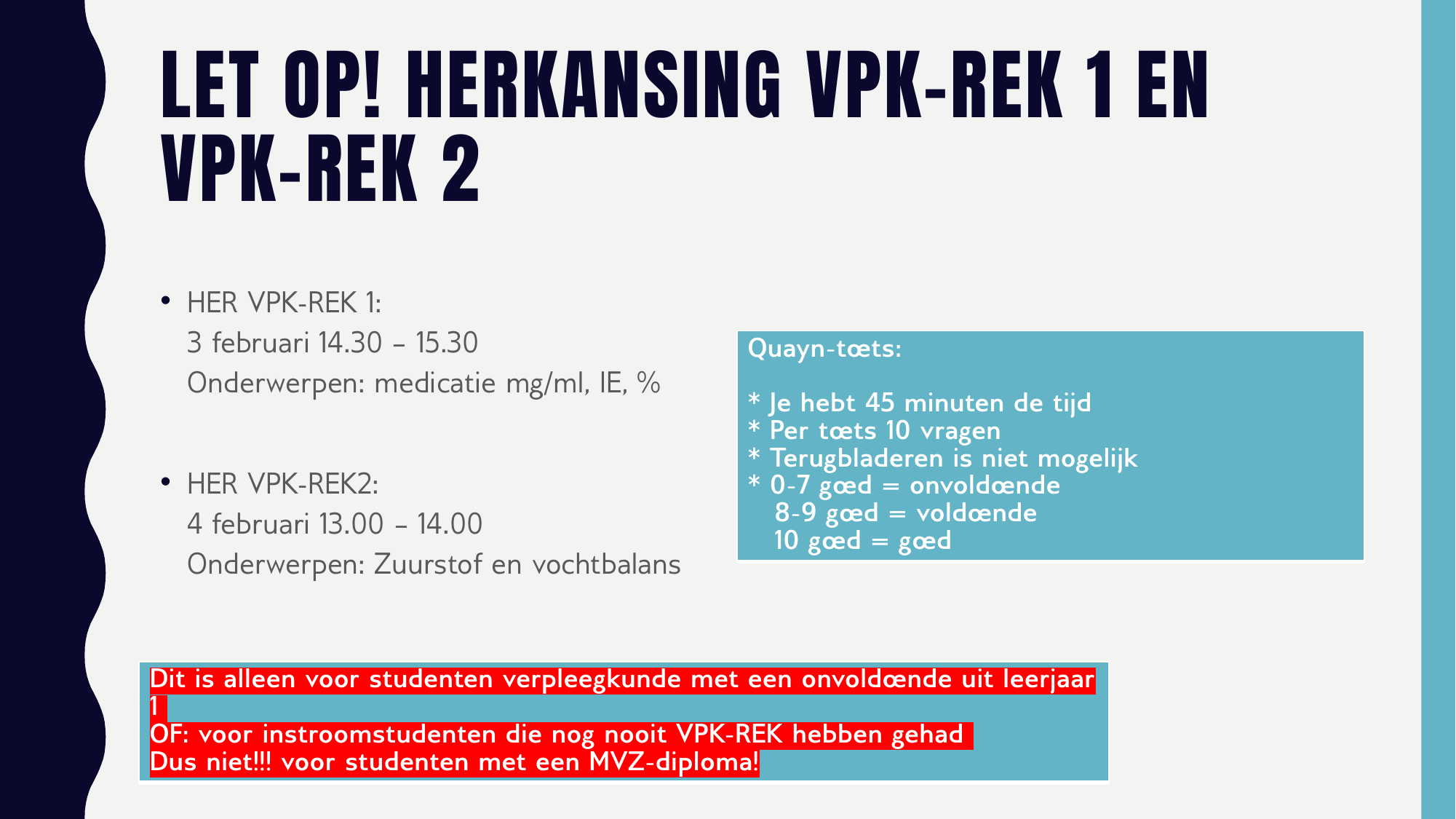

# Let op! Herkansing vpk-rek 1 en vpk-rek 2
HER VPK-REK 1:
3 februari 14.30 – 15.30
Onderwerpen: medicatie mg/ml, IE, %

HER VPK-REK2:
4 februari 13.00 – 14.00
Onderwerpen: Zuurstof en vochtbalans
| Quayn-toets: \* Je hebt 45 minuten de tijd \* Per toets 10 vragen \* Terugbladeren is niet mogelijk \* 0-7 goed = onvoldoende 8-9 goed = voldoende 10 goed = goed |
| --- |
| Dit is alleen voor studenten verpleegkunde met een onvoldoende uit leerjaar 1 OF: voor instroomstudenten die nog nooit VPK-REK hebben gehad Dus niet!!! voor studenten met een MVZ-diploma! |
| --- |